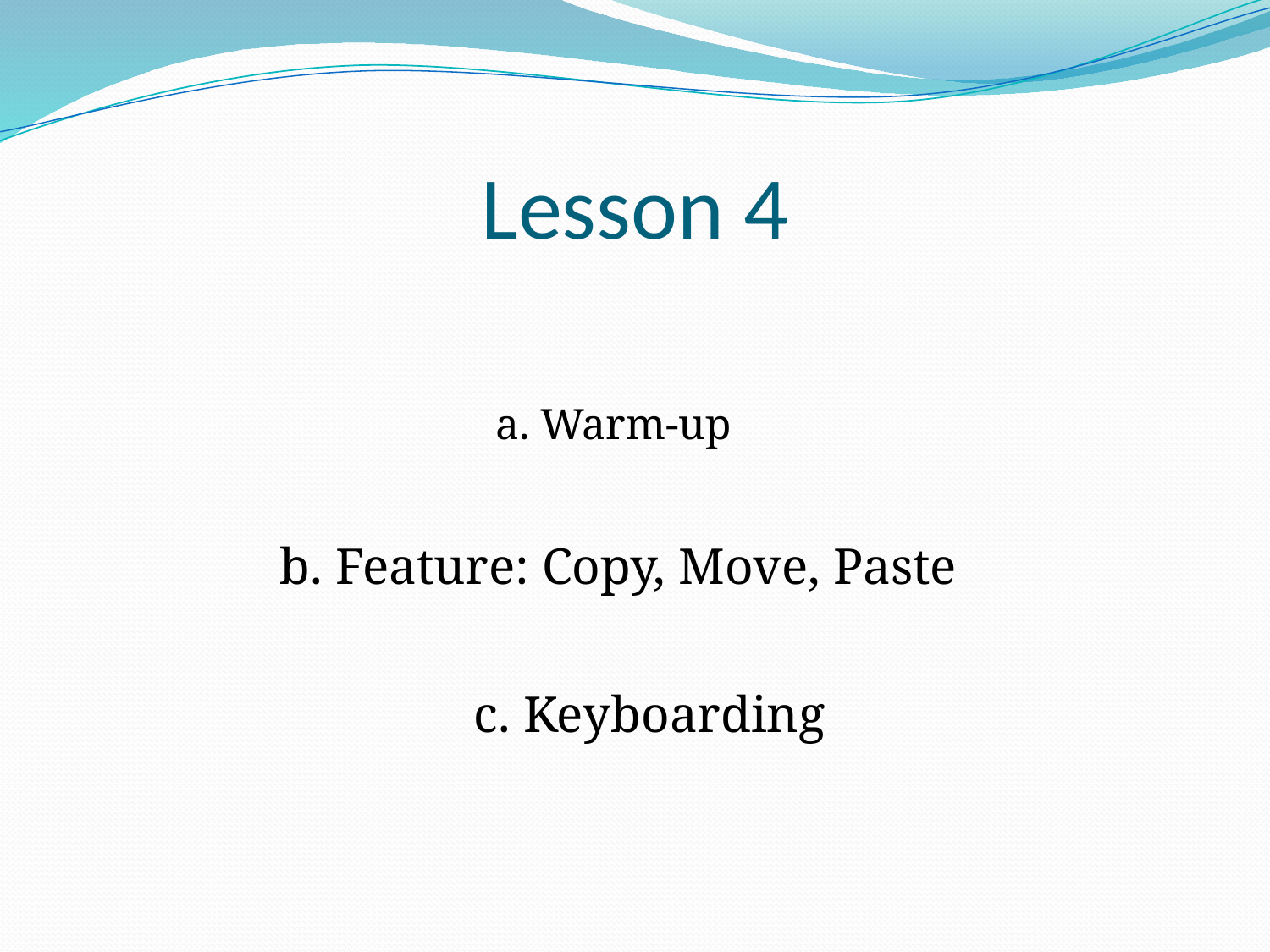

# Lesson 4
a. Warm-up
b. Feature: Copy, Move, Paste
c. Keyboarding